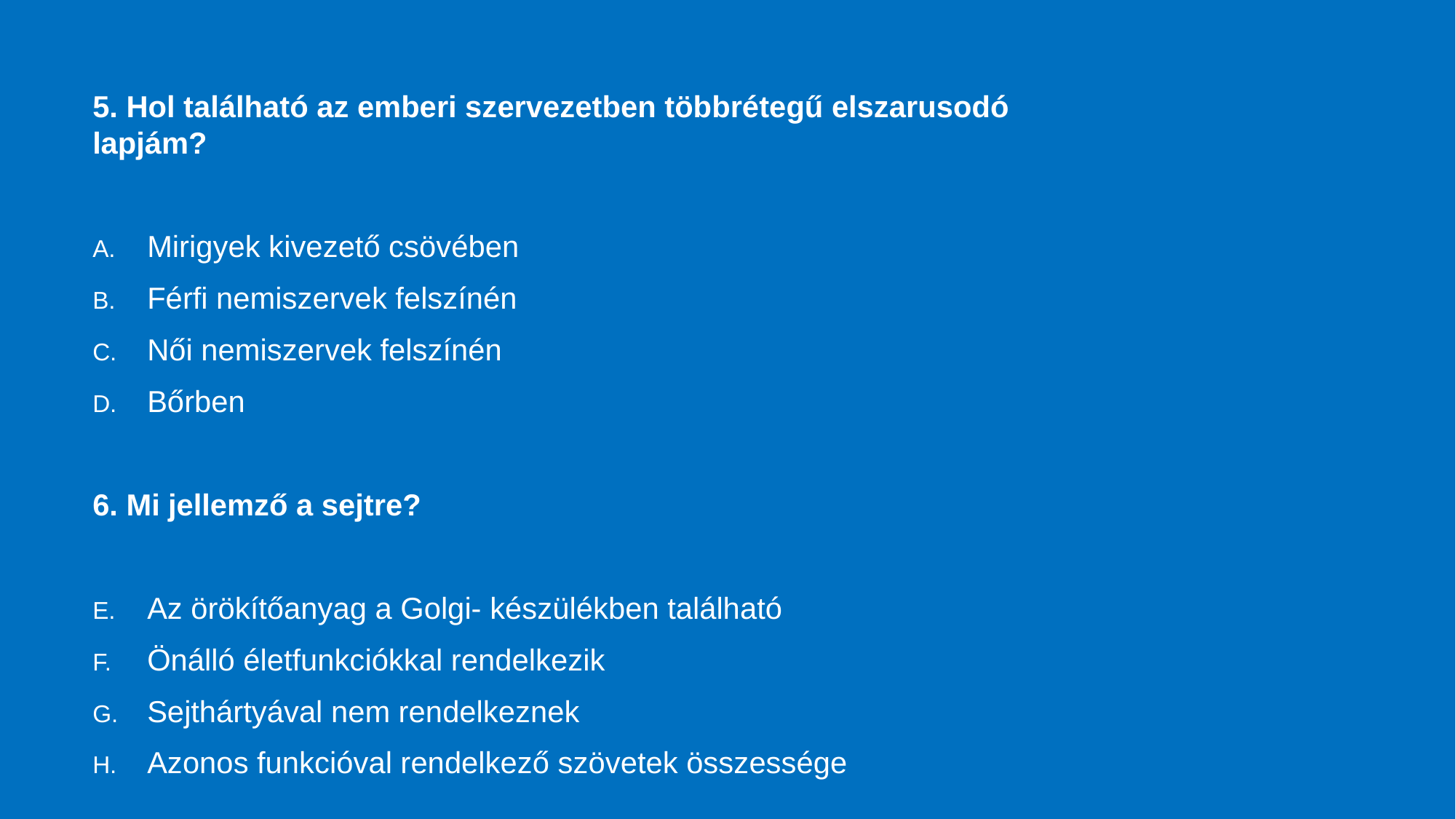

5. Hol található az emberi szervezetben többrétegű elszarusodó lapjám?

Mirigyek kivezető csövében
Férfi nemiszervek felszínén
Női nemiszervek felszínén
Bőrben

6. Mi jellemző a sejtre?

Az örökítőanyag a Golgi- készülékben található
Önálló életfunkciókkal rendelkezik
Sejthártyával nem rendelkeznek
Azonos funkcióval rendelkező szövetek összessége